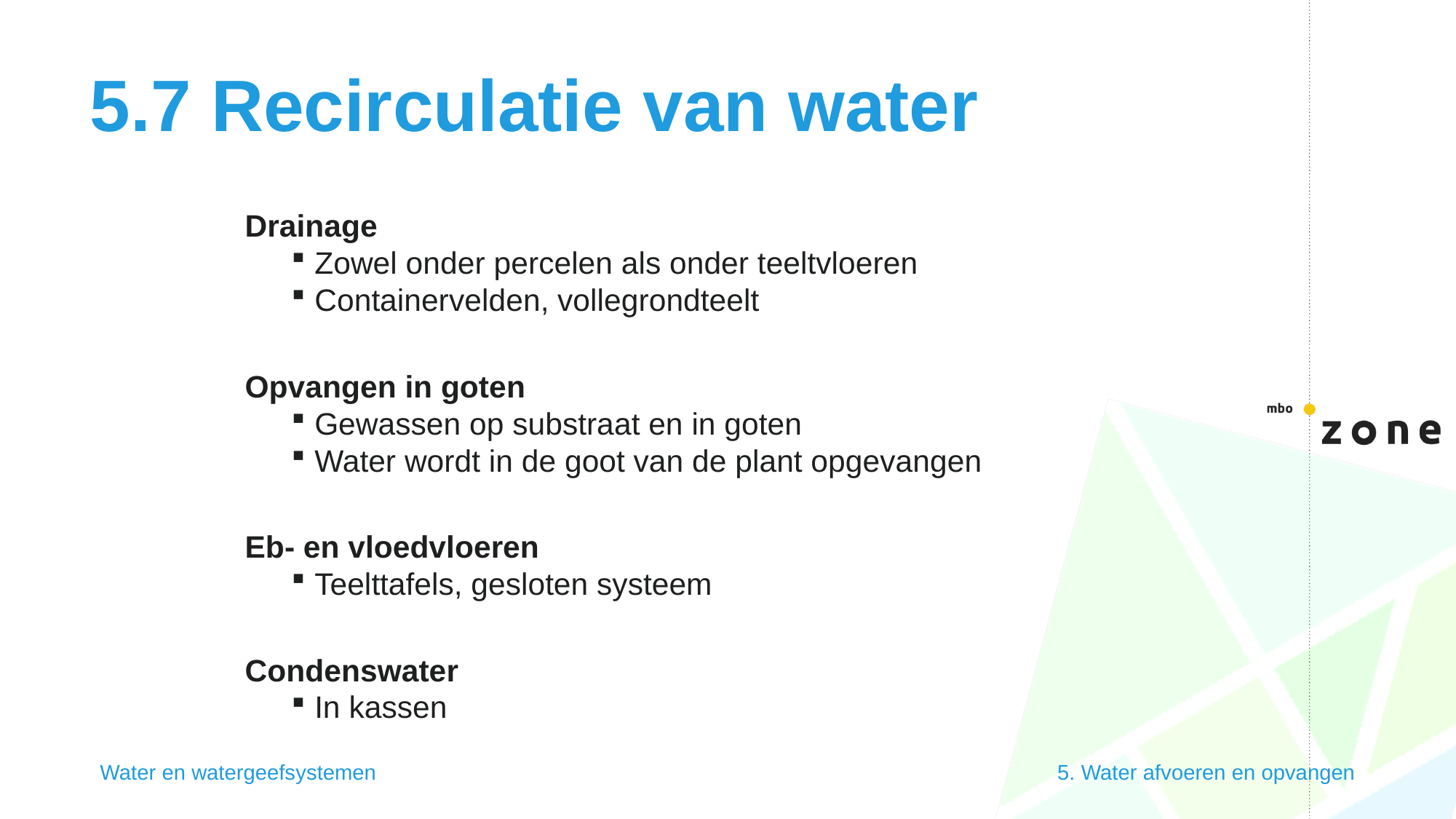

# 5.7 Recirculatie van water
Drainage
Zowel onder percelen als onder teeltvloeren
Containervelden, vollegrondteelt

Opvangen in goten
Gewassen op substraat en in goten
Water wordt in de goot van de plant opgevangen

Eb- en vloedvloeren
Teelttafels, gesloten systeem

Condenswater
In kassen

Water en watergeefsystemen
5. Water afvoeren en opvangen